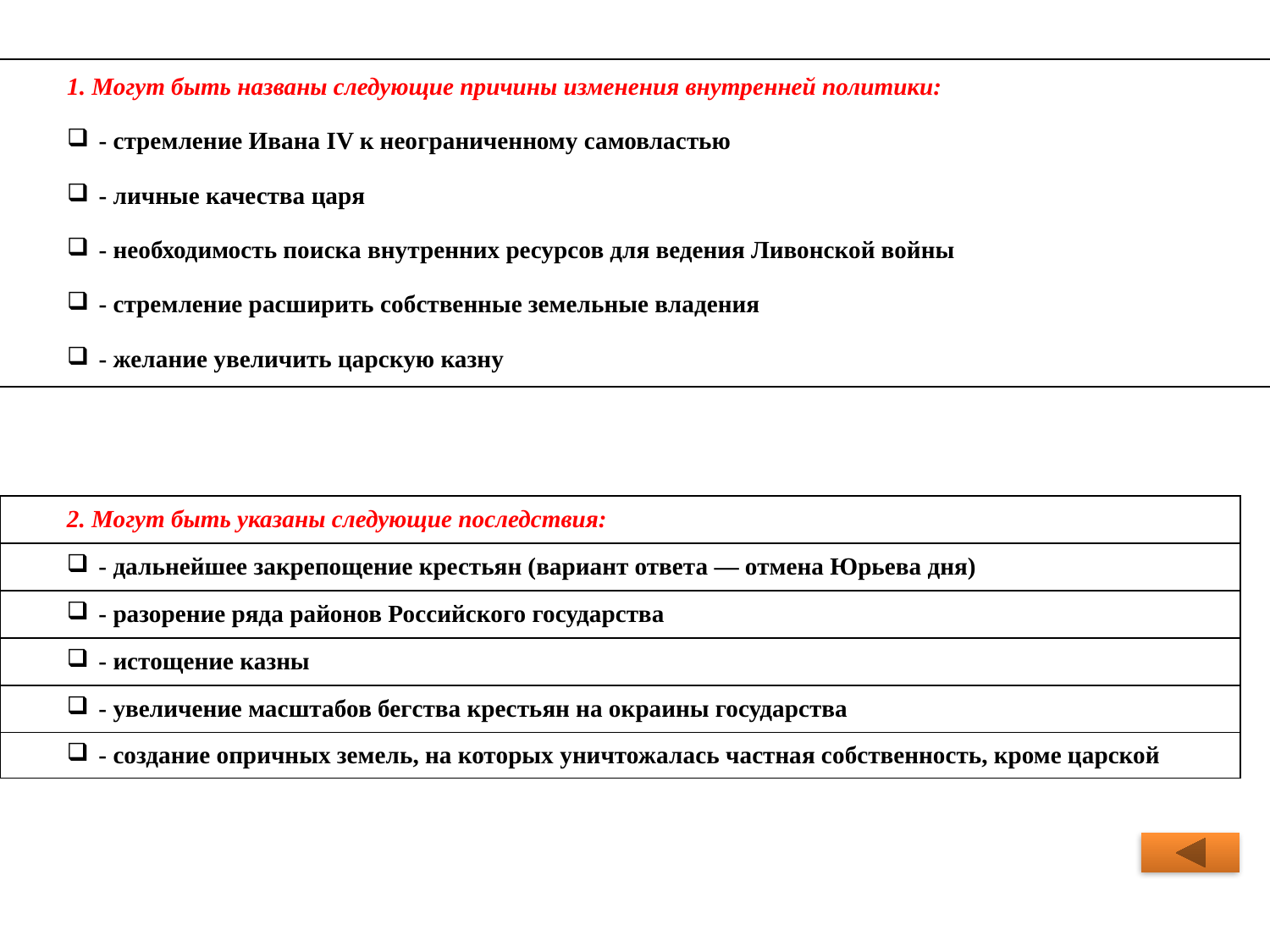

| 1. Могут быть названы следующие причины изменения внутренней политики: |
| --- |
| - стремление Ивана IV к неограниченному самовластью |
| - личные качества царя |
| - необходимость поиска внутренних ресурсов для ведения Ливонской войны |
| - стремление расширить собственные земельные владения |
| - желание увеличить царскую казну |
| 2. Могут быть указаны следующие последствия: |
| --- |
| - дальнейшее закрепощение крестьян (вариант ответа — отмена Юрьева дня) |
| - разорение ряда районов Российского государства |
| - истощение казны |
| - увеличение масштабов бегства крестьян на окраины государства |
| - создание опричных земель, на которых уничтожалась частная собственность, кроме царской |